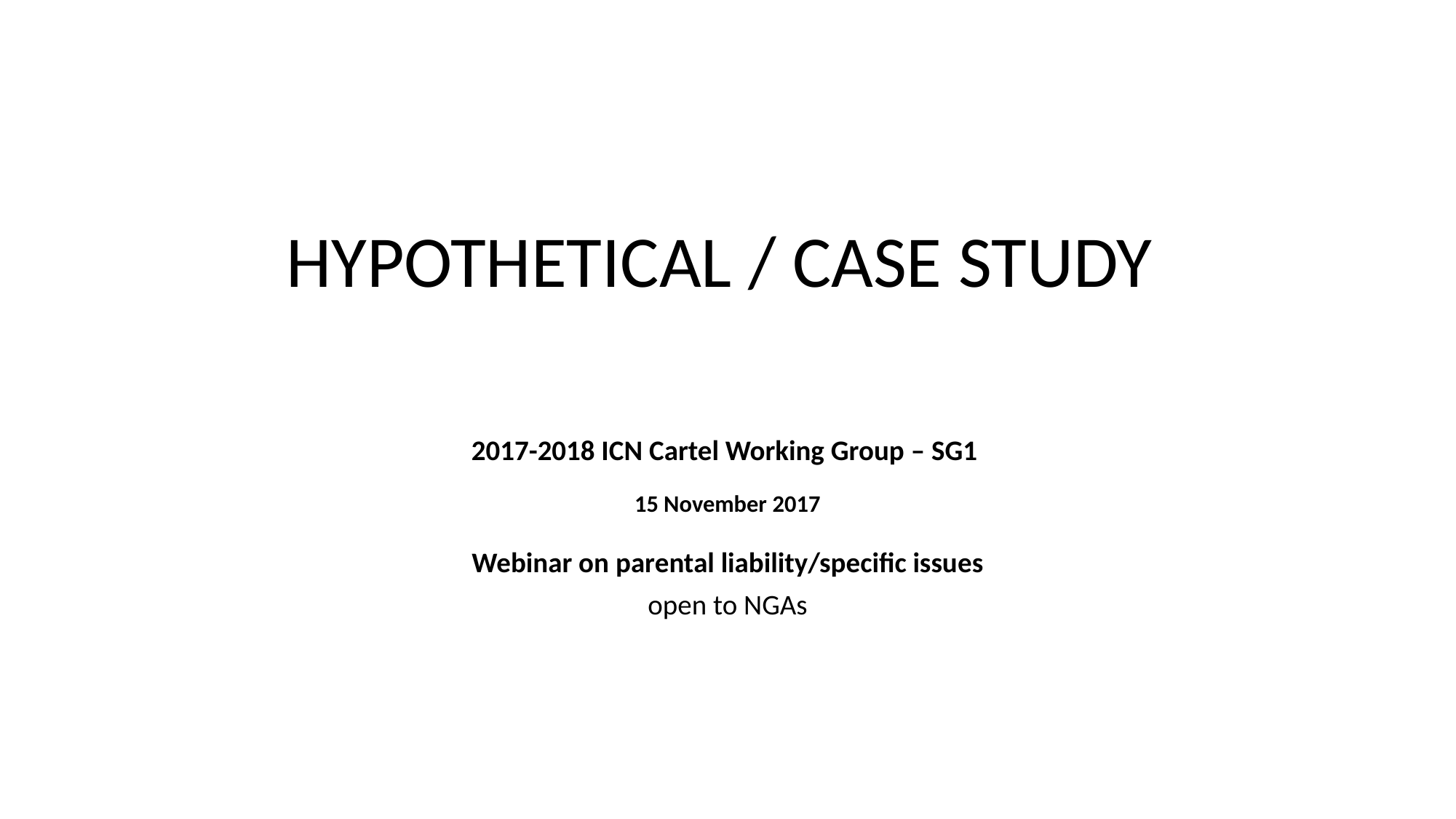

# HYPOTHETICAL / CASE STUDY
2017-2018 ICN Cartel Working Group – SG1
15 November 2017
Webinar on parental liability/specific issues
open to NGAs